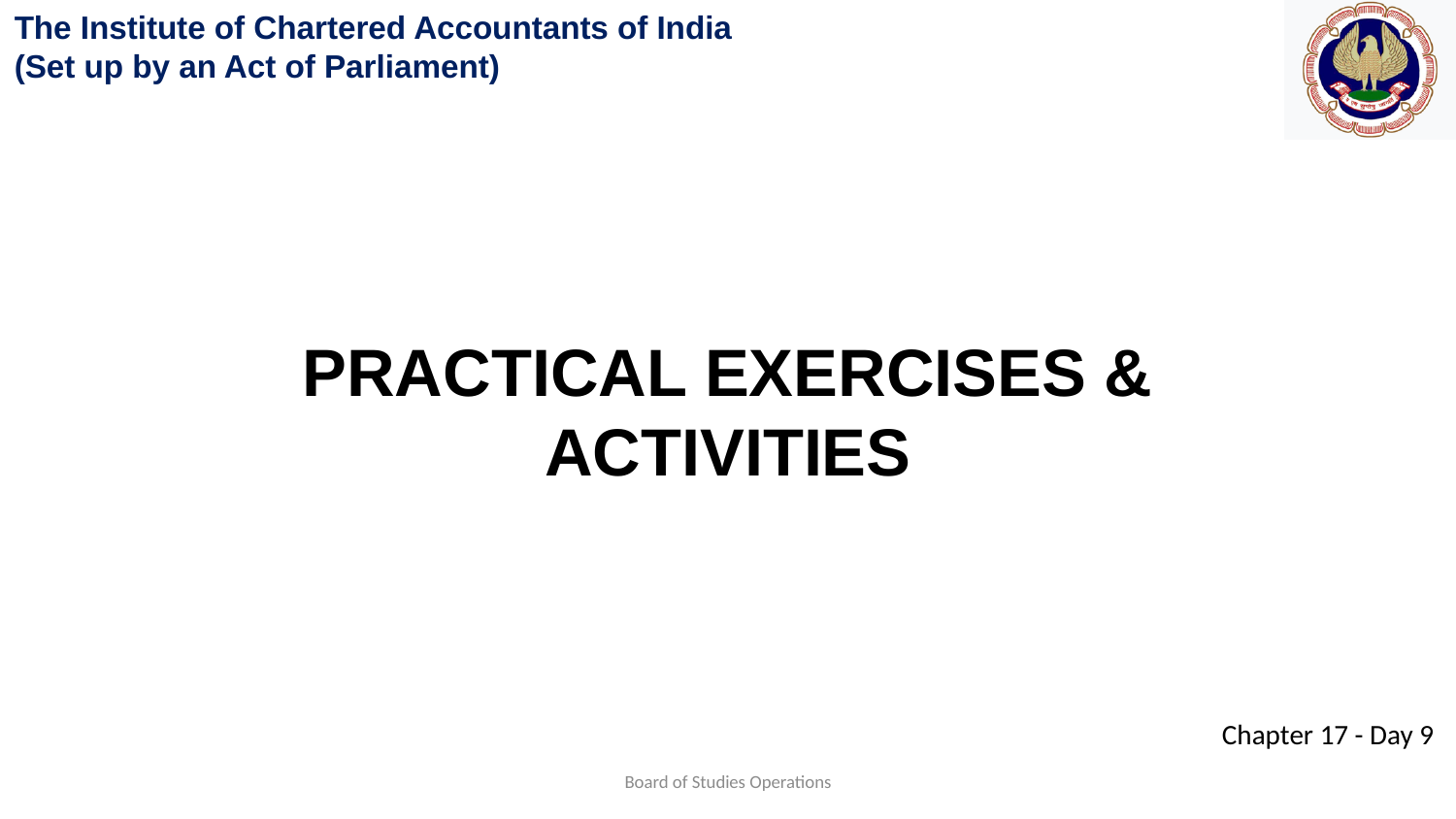

PRACTICAL EXERCISES & ACTIVITIES
Board of Studies Operations